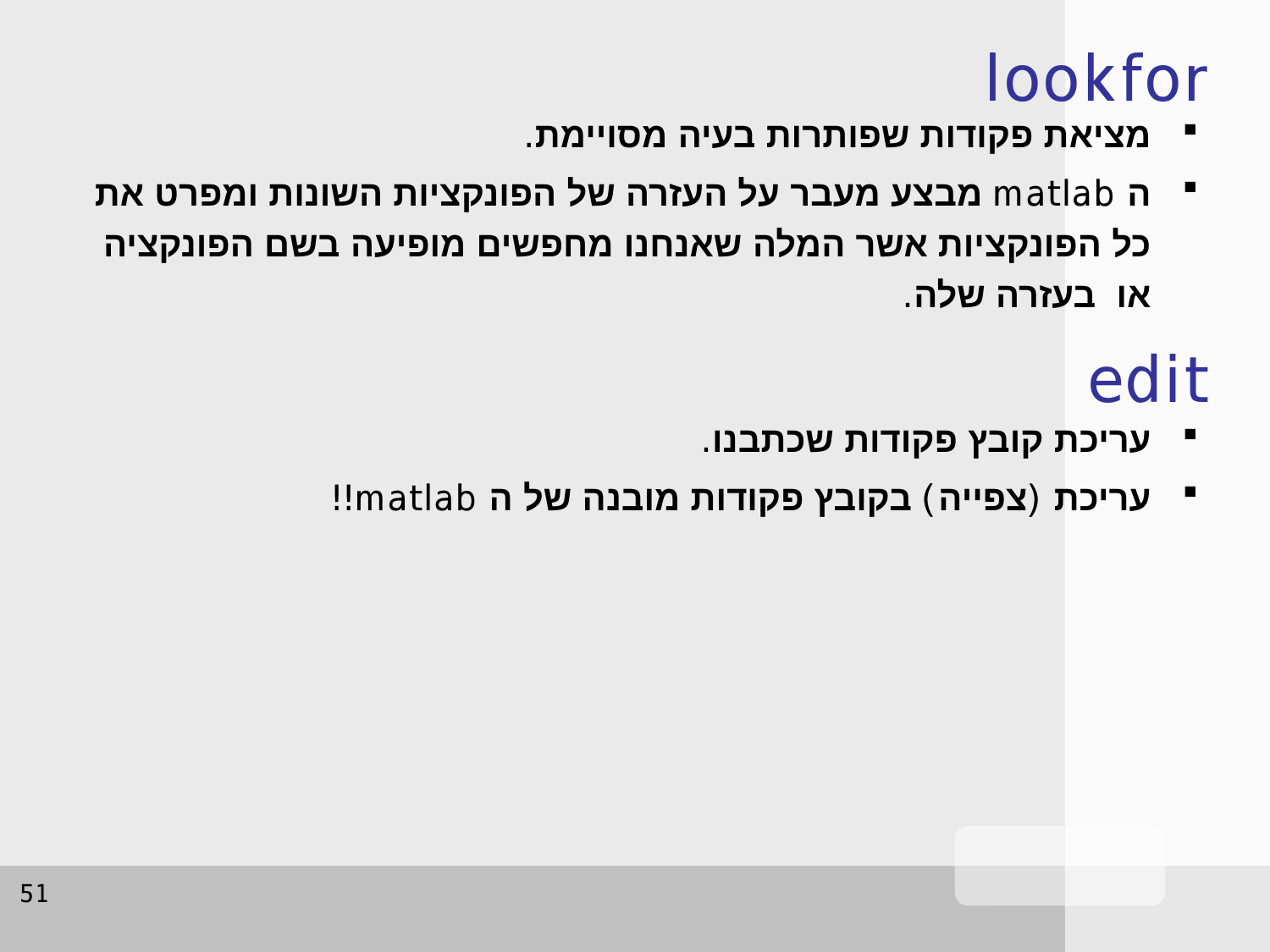

lookfor
מציאת פקודות שפותרות בעיה מסויימת.
ה matlab מבצע מעבר על העזרה של הפונקציות השונות ומפרט את כל הפונקציות אשר המלה שאנחנו מחפשים מופיעה בשם הפונקציה או  בעזרה שלה.

edit
עריכת קובץ פקודות שכתבנו.
עריכת (צפייה) בקובץ פקודות מובנה של ה matlab!!

51